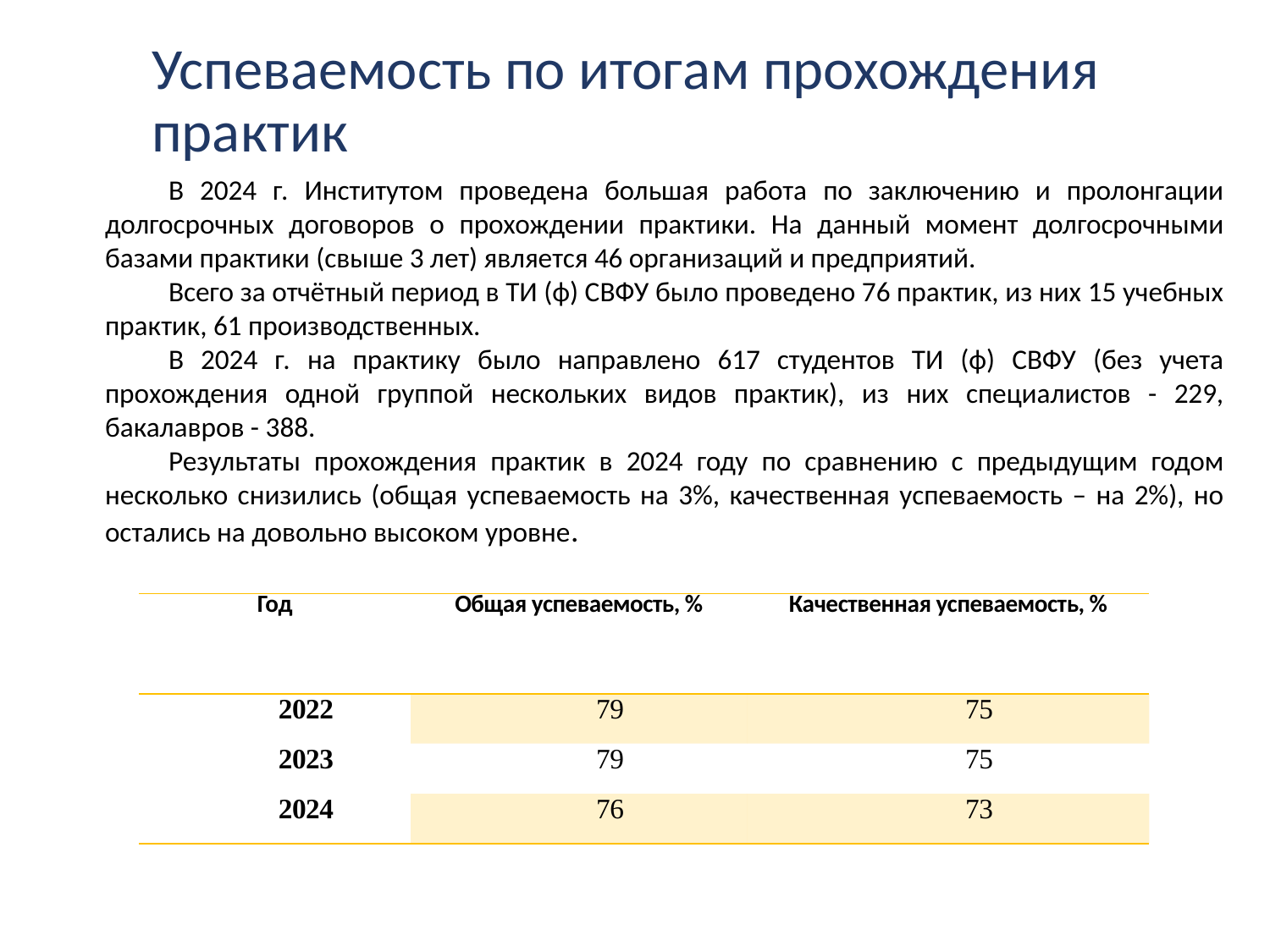

# Успеваемость по итогам прохождения практик
В 2024 г. Институтом проведена большая работа по заключению и пролонгации долгосрочных договоров о прохождении практики. На данный момент долгосрочными базами практики (свыше 3 лет) является 46 организаций и предприятий.
Всего за отчётный период в ТИ (ф) СВФУ было проведено 76 практик, из них 15 учебных практик, 61 производственных.
В 2024 г. на практику было направлено 617 студентов ТИ (ф) СВФУ (без учета прохождения одной группой нескольких видов практик), из них специалистов - 229, бакалавров - 388.
Результаты прохождения практик в 2024 году по сравнению с предыдущим годом несколько снизились (общая успеваемость на 3%, качественная успеваемость – на 2%), но остались на довольно высоком уровне.
| Год | Общая успеваемость, % | Качественная успеваемость, % |
| --- | --- | --- |
| 2022 | 79 | 75 |
| 2023 | 79 | 75 |
| 2024 | 76 | 73 |